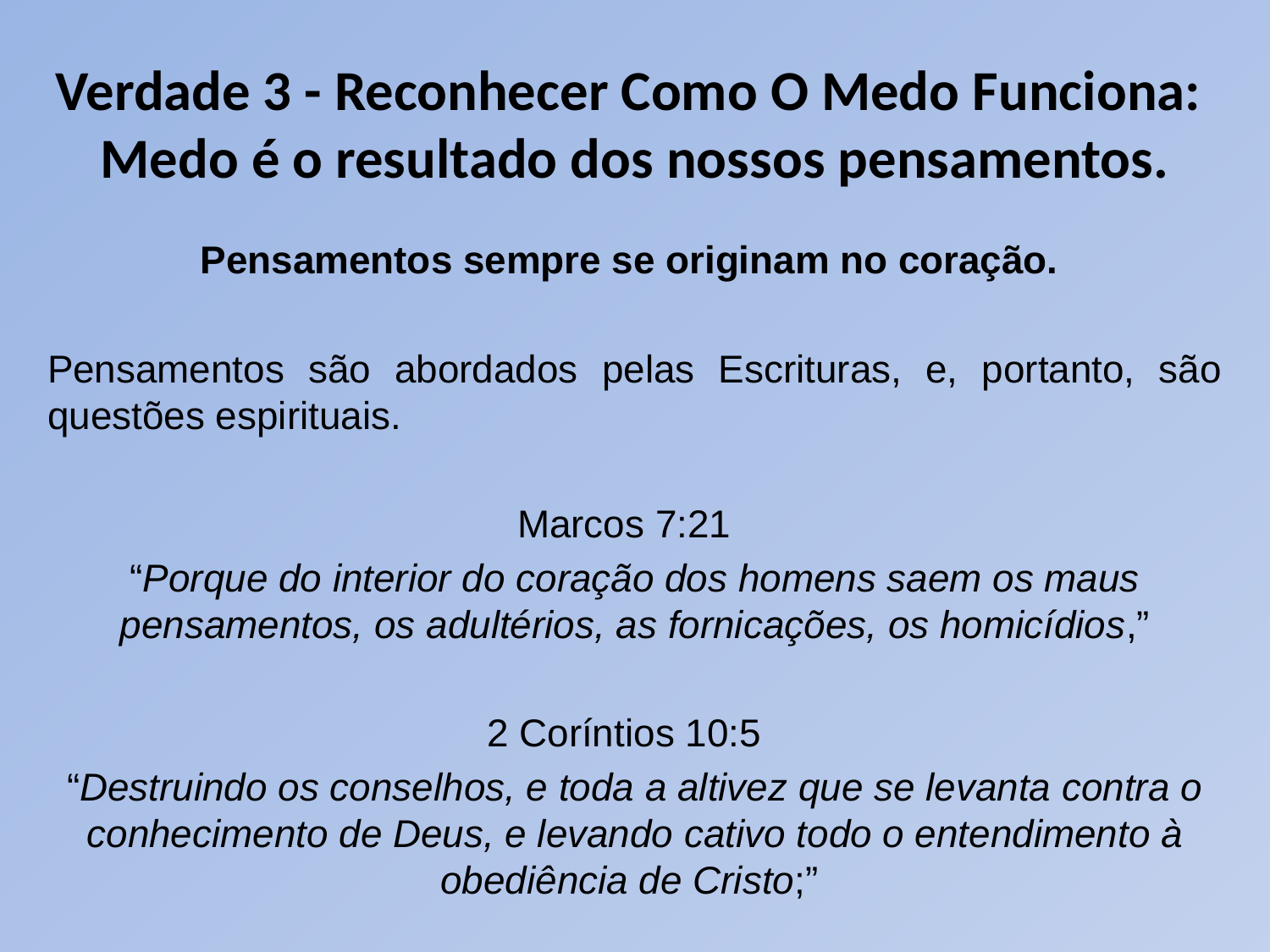

# Verdade 3 - Reconhecer Como O Medo Funciona:  Medo é o resultado dos nossos pensamentos.

Pensamentos sempre se originam no coração.

Pensamentos são abordados pelas Escrituras, e, portanto, são questões espirituais.

Marcos 7:21
“Porque do interior do coração dos homens saem os maus pensamentos, os adultérios, as fornicações, os homicídios,”

2 Coríntios 10:5
“Destruindo os conselhos, e toda a altivez que se levanta contra o conhecimento de Deus, e levando cativo todo o entendimento à obediência de Cristo;”